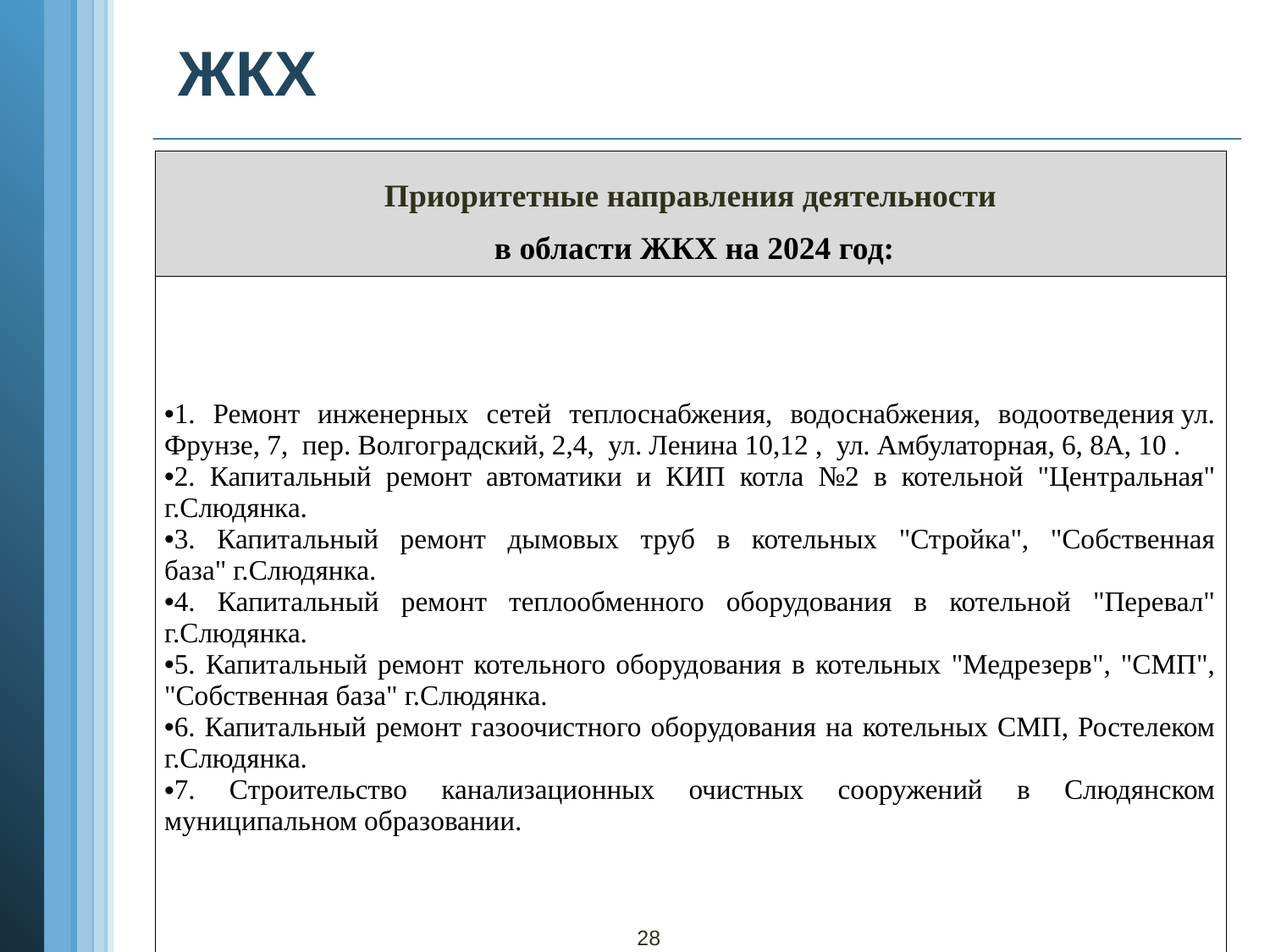

ЖКХ
| Приоритетные направления деятельности в области ЖКХ на 2024 год: |
| --- |
| 1. Ремонт инженерных сетей теплоснабжения, водоснабжения, водоотведения ул. Фрунзе, 7, пер. Волгоградский, 2,4, ул. Ленина 10,12 , ул. Амбулаторная, 6, 8А, 10 . 2. Капитальный ремонт автоматики и КИП котла №2 в котельной "Центральная" г.Слюдянка. 3. Капитальный ремонт дымовых труб в котельных "Стройка", "Собственная база" г.Слюдянка. 4. Капитальный ремонт теплообменного оборудования в котельной "Перевал" г.Слюдянка. 5. Капитальный ремонт котельного оборудования в котельных "Медрезерв", "СМП", "Собственная база" г.Слюдянка. 6. Капитальный ремонт газоочистного оборудования на котельных СМП, Ростелеком г.Слюдянка. 7. Строительство канализационных очистных сооружений в Слюдянском муниципальном образовании. |

28